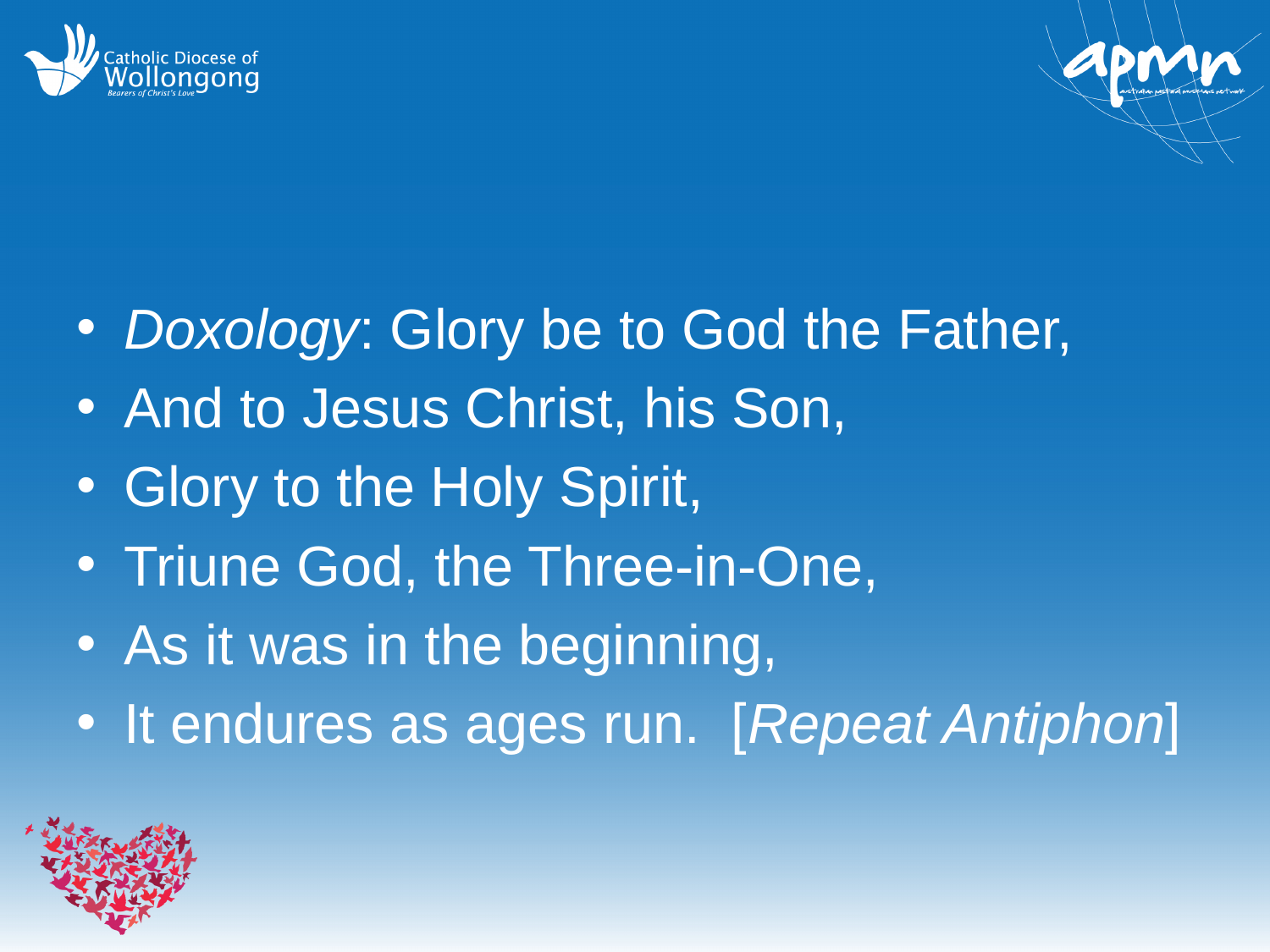

#
Doxology: Glory be to God the Father,
And to Jesus Christ, his Son,
Glory to the Holy Spirit,
Triune God, the Three-in-One,
As it was in the beginning,
It endures as ages run.  [Repeat Antiphon]